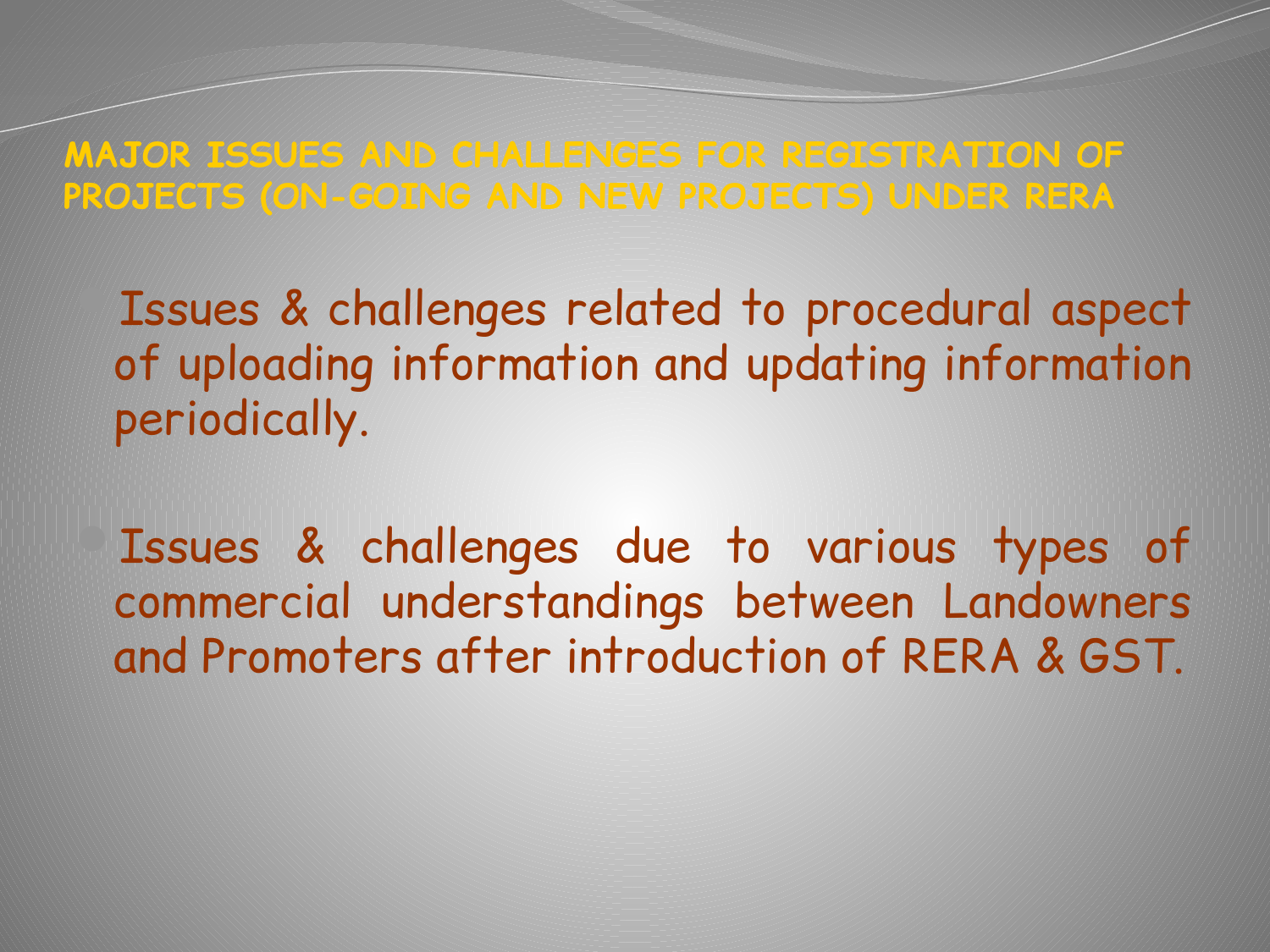

# MAJOR ISSUES AND CHALLENGES FOR REGISTRATION OF PROJECTS (ON-GOING AND NEW PROJECTS) UNDER RERA

Issues & challenges related to procedural aspect of uploading information and updating information periodically.

Issues & challenges due to various types of commercial understandings between Landowners and Promoters after introduction of RERA & GST.